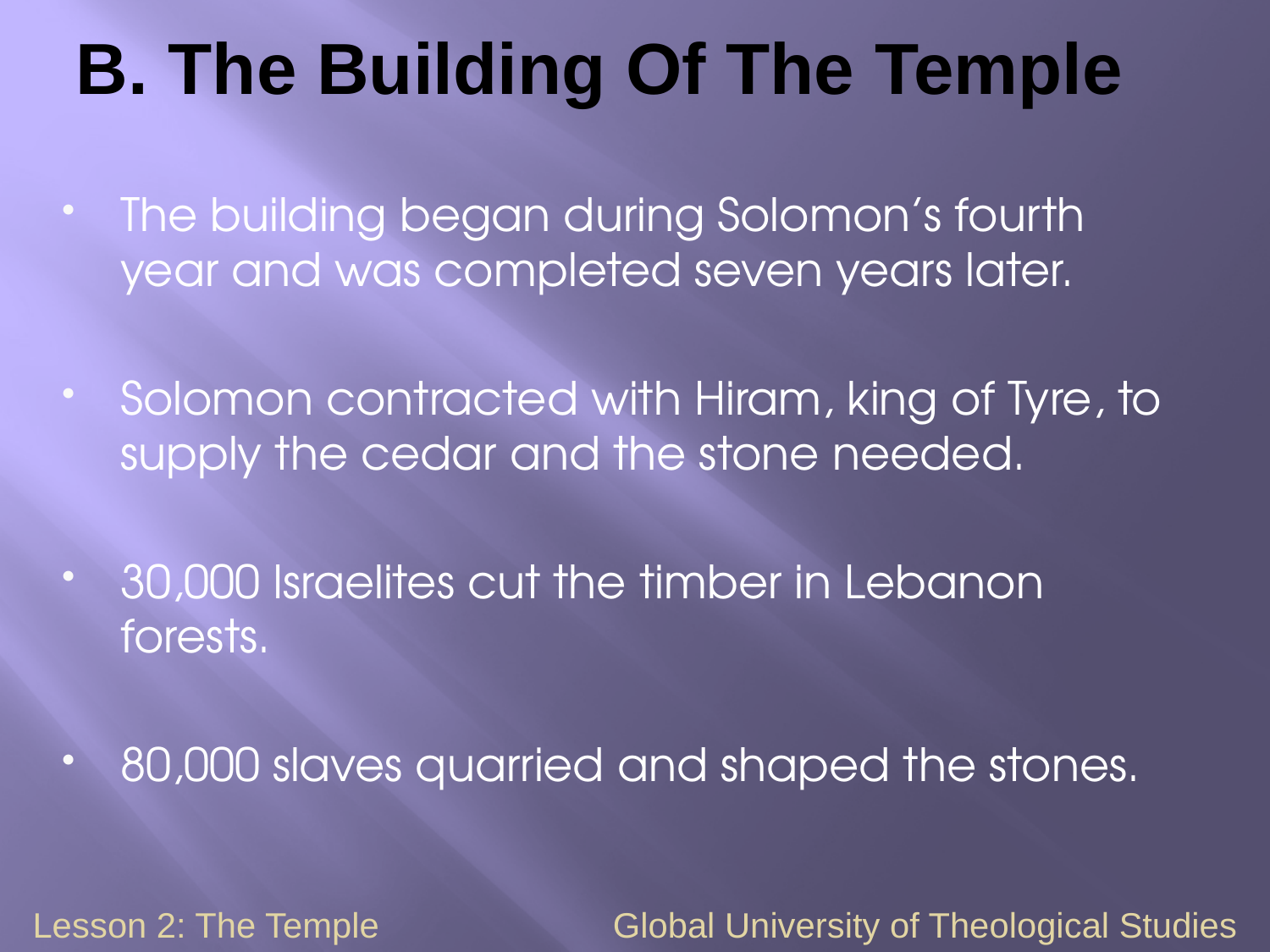

# B. The Building Of The Temple
The building began during Solomon’s fourth year and was completed seven years later.

Solomon contracted with Hiram, king of Tyre, to supply the cedar and the stone needed.

30,000 Israelites cut the timber in Lebanon forests.

80,000 slaves quarried and shaped the stones.
Lesson 2: The Temple                        Global University of Theological Studies